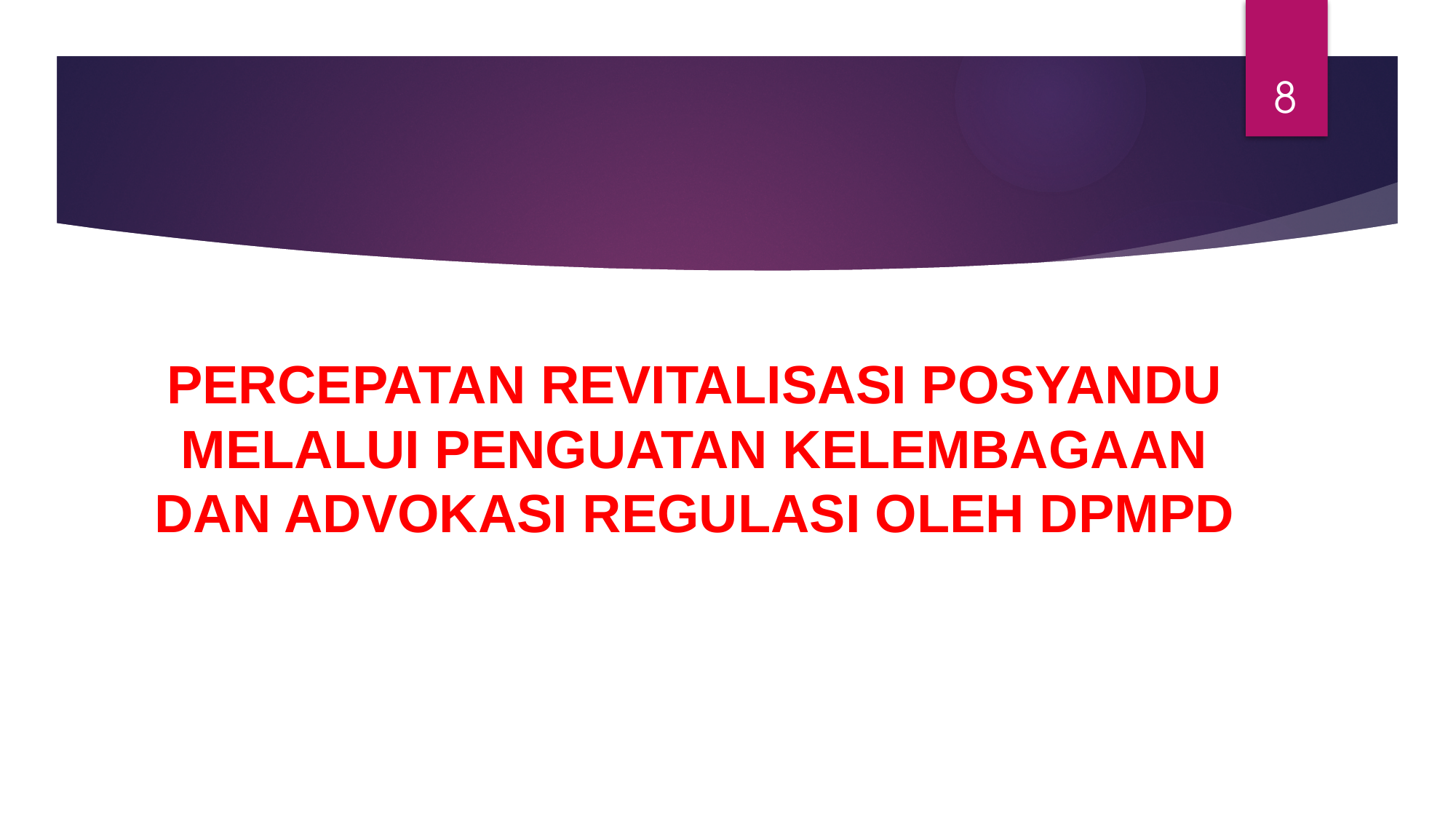

8

PERCEPATAN REVITALISASI POSYANDU MELALUI PENGUATAN KELEMBAGAAN DAN ADVOKASI REGULASI OLEH DPMPD